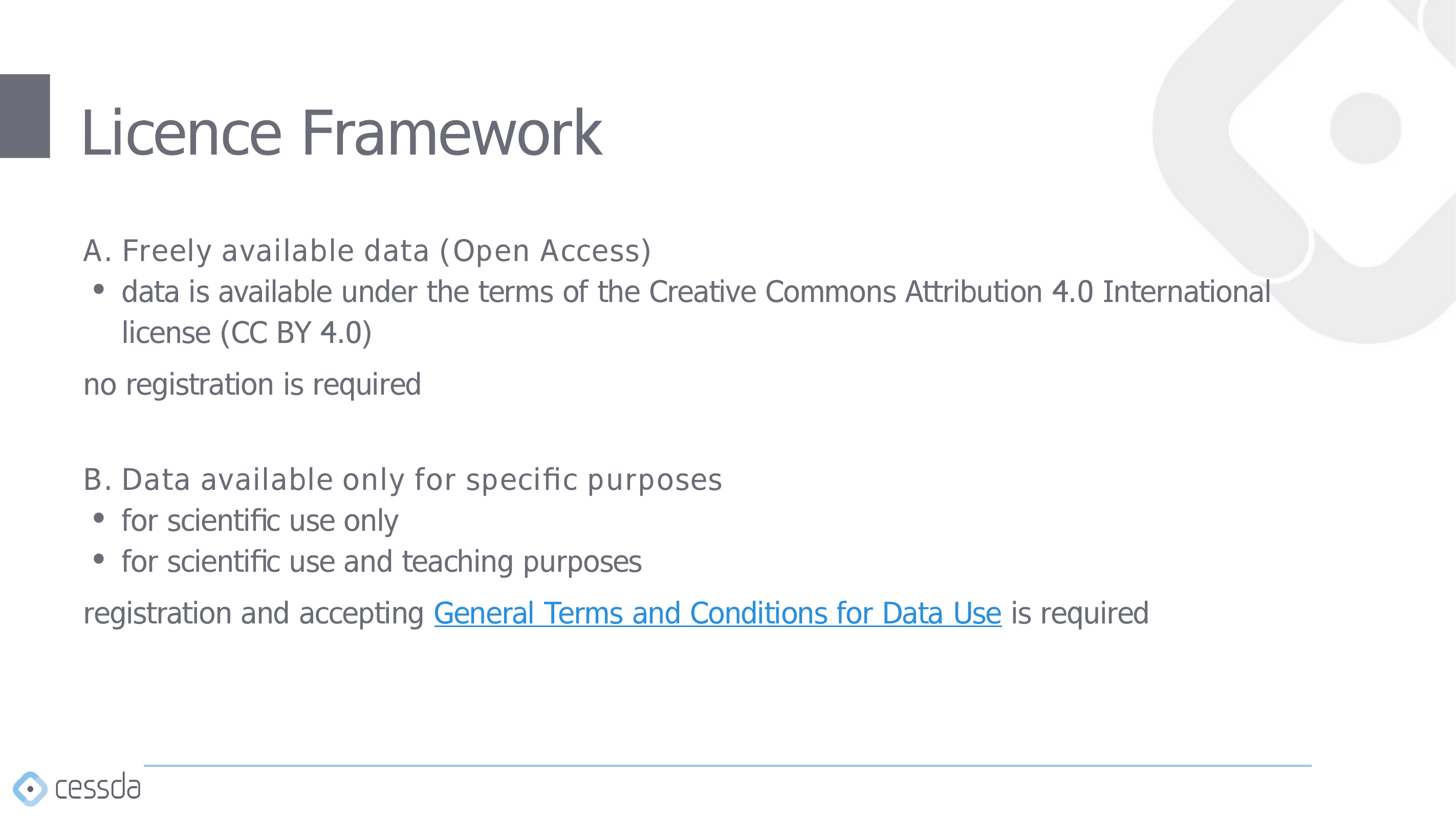

# Licence Framework
A. Freely available data (Open Access)
data is available under the terms of the Creative Commons Attribution 4.0 International license (CC BY 4.0)
no registration is required

B. Data available only for specific purposes
for scientific use only
for scientific use and teaching purposes
registration and accepting General Terms and Conditions for Data Use is required